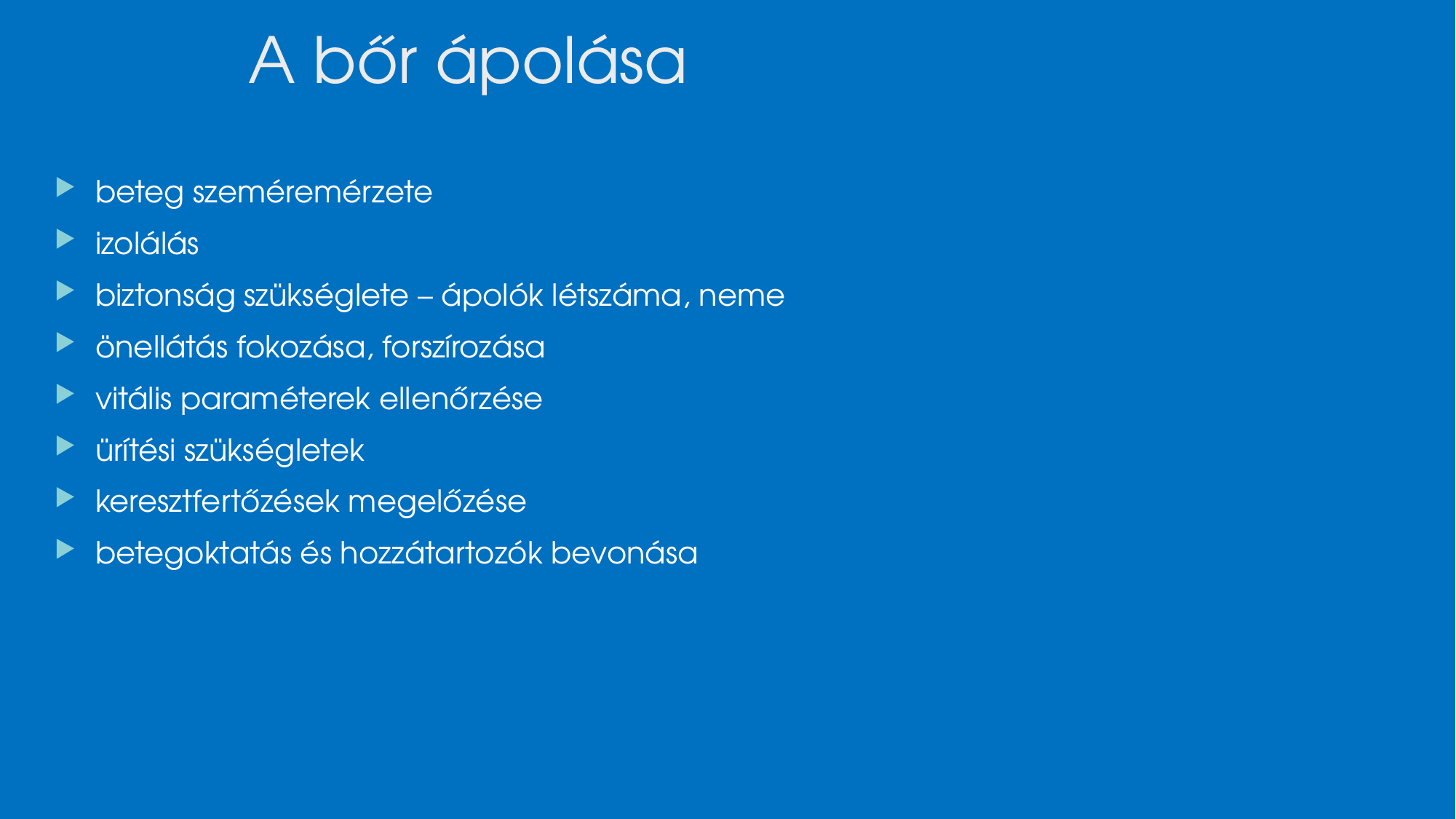

# A bőr ápolása
beteg szeméremérzete
izolálás
biztonság szükséglete – ápolók létszáma, neme
önellátás fokozása, forszírozása
vitális paraméterek ellenőrzése
ürítési szükségletek
keresztfertőzések megelőzése
betegoktatás és hozzátartozók bevonása